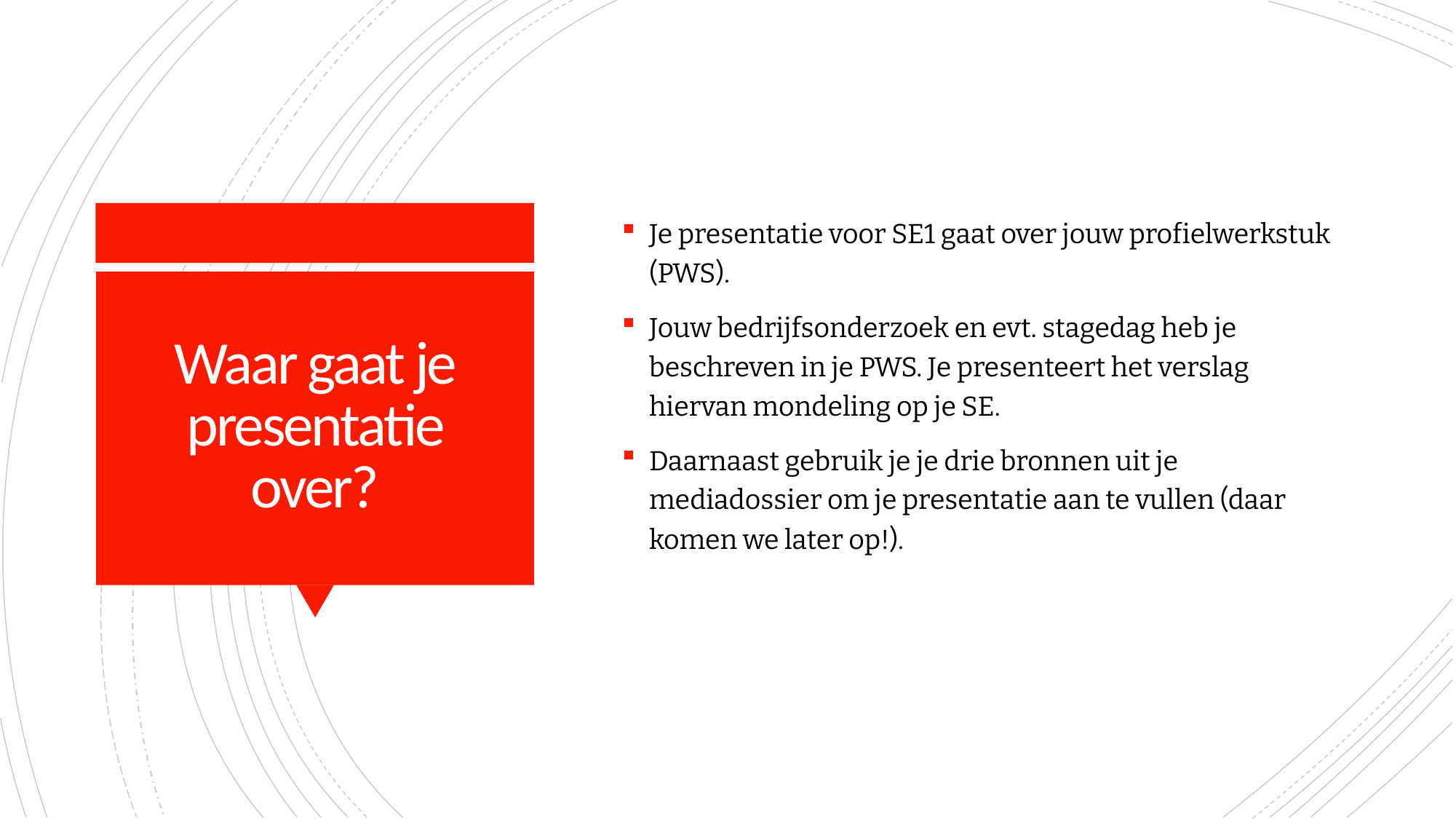

Je presentatie voor SE1 gaat over jouw profielwerkstuk (PWS).
Jouw bedrijfsonderzoek en evt. stagedag heb je beschreven in je PWS. Je presenteert het verslag hiervan mondeling op je SE.
Daarnaast gebruik je je drie bronnen uit je mediadossier om je presentatie aan te vullen (daar komen we later op!).

# Waar gaat je presentatie over?